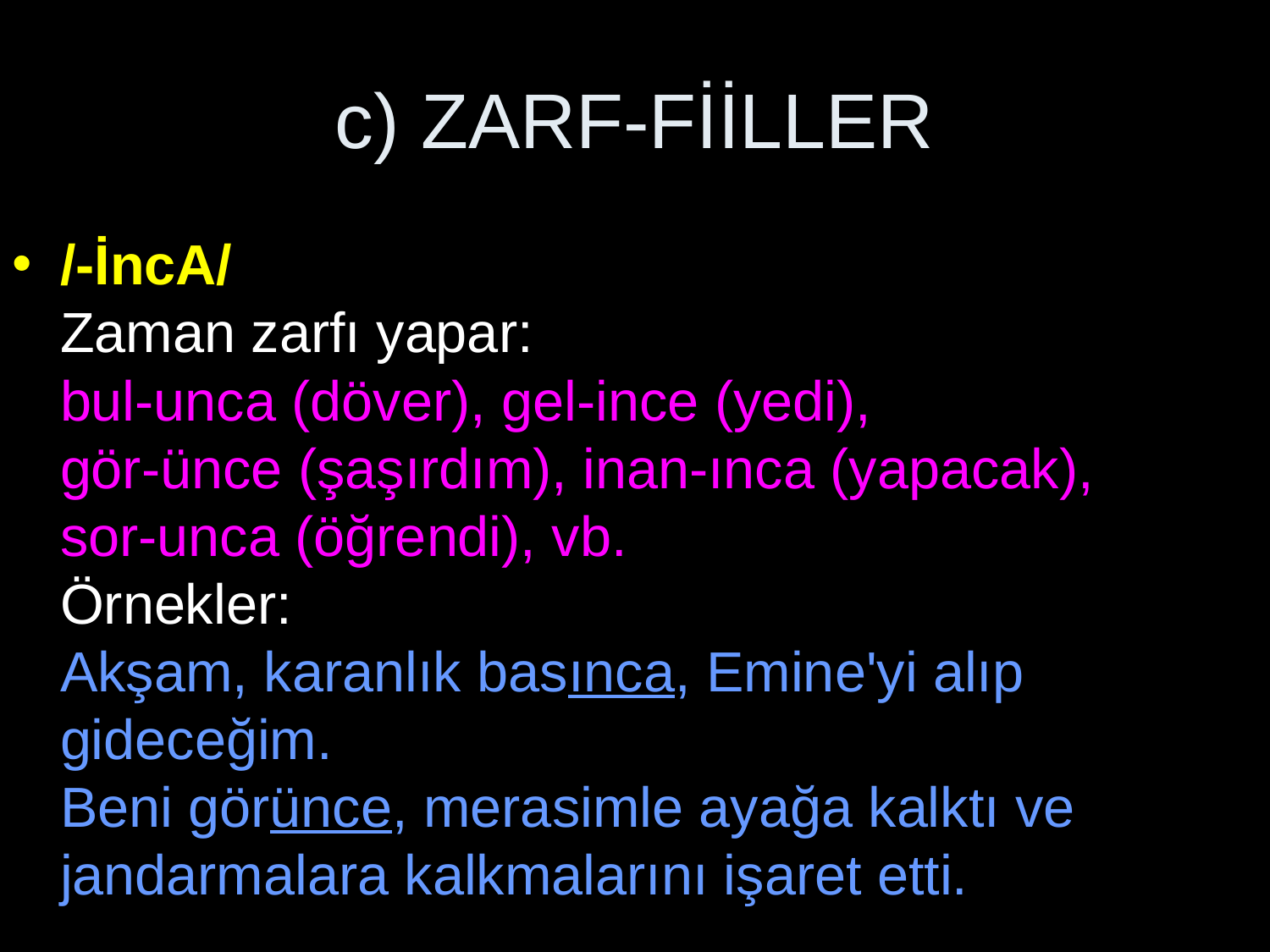

# c) ZARF-FİİLLER
/-İncA/
Zaman zarfı yapar:
bul-unca (döver), gel-ince (yedi),
gör-ünce (şaşırdım), inan-ınca (yapacak),
sor-unca (öğrendi), vb.
Örnekler:
Akşam, karanlık basınca, Emine'yi alıp gideceğim.
Beni görünce, merasimle ayağa kalktı ve jandarmalara kalkmalarını işaret etti.